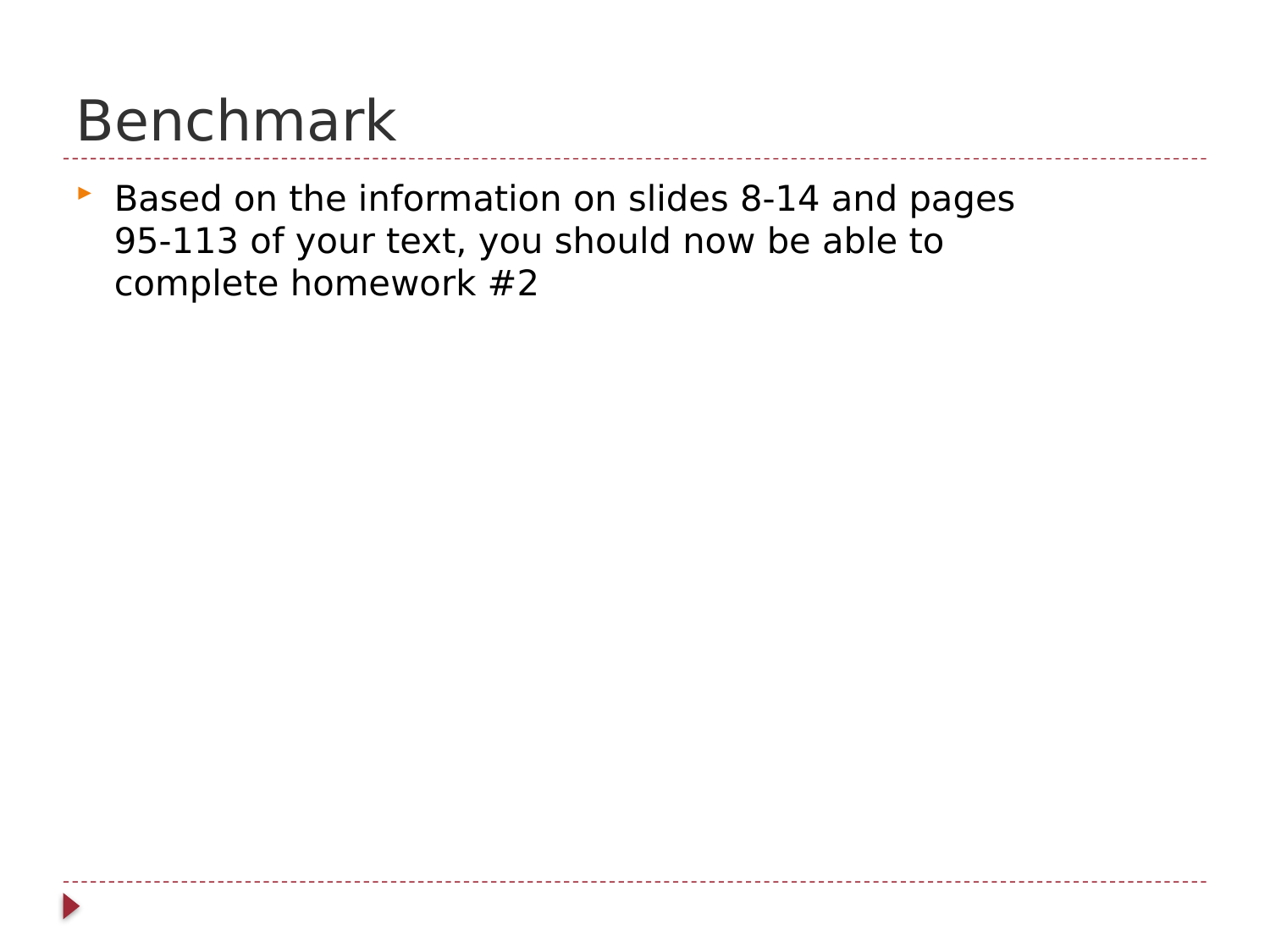

# Benchmark
Based on the information on slides 8-14 and pages 95-113 of your text, you should now be able to complete homework #2